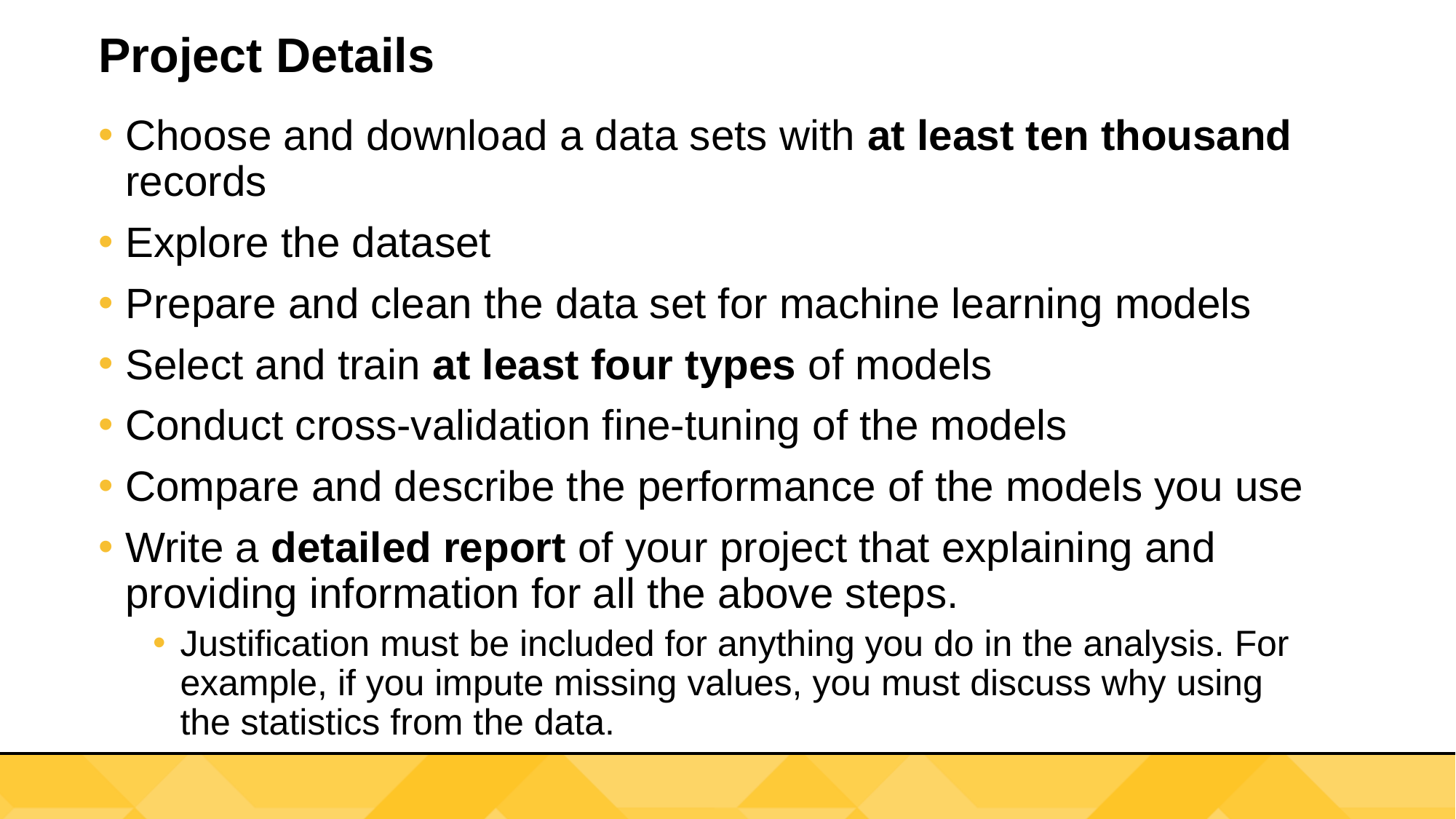

# Project Details
Choose and download a data sets with at least ten thousand records
Explore the dataset
Prepare and clean the data set for machine learning models
Select and train at least four types of models
Conduct cross-validation fine-tuning of the models
Compare and describe the performance of the models you use
Write a detailed report of your project that explaining and providing information for all the above steps.
Justification must be included for anything you do in the analysis. For example, if you impute missing values, you must discuss why using the statistics from the data.